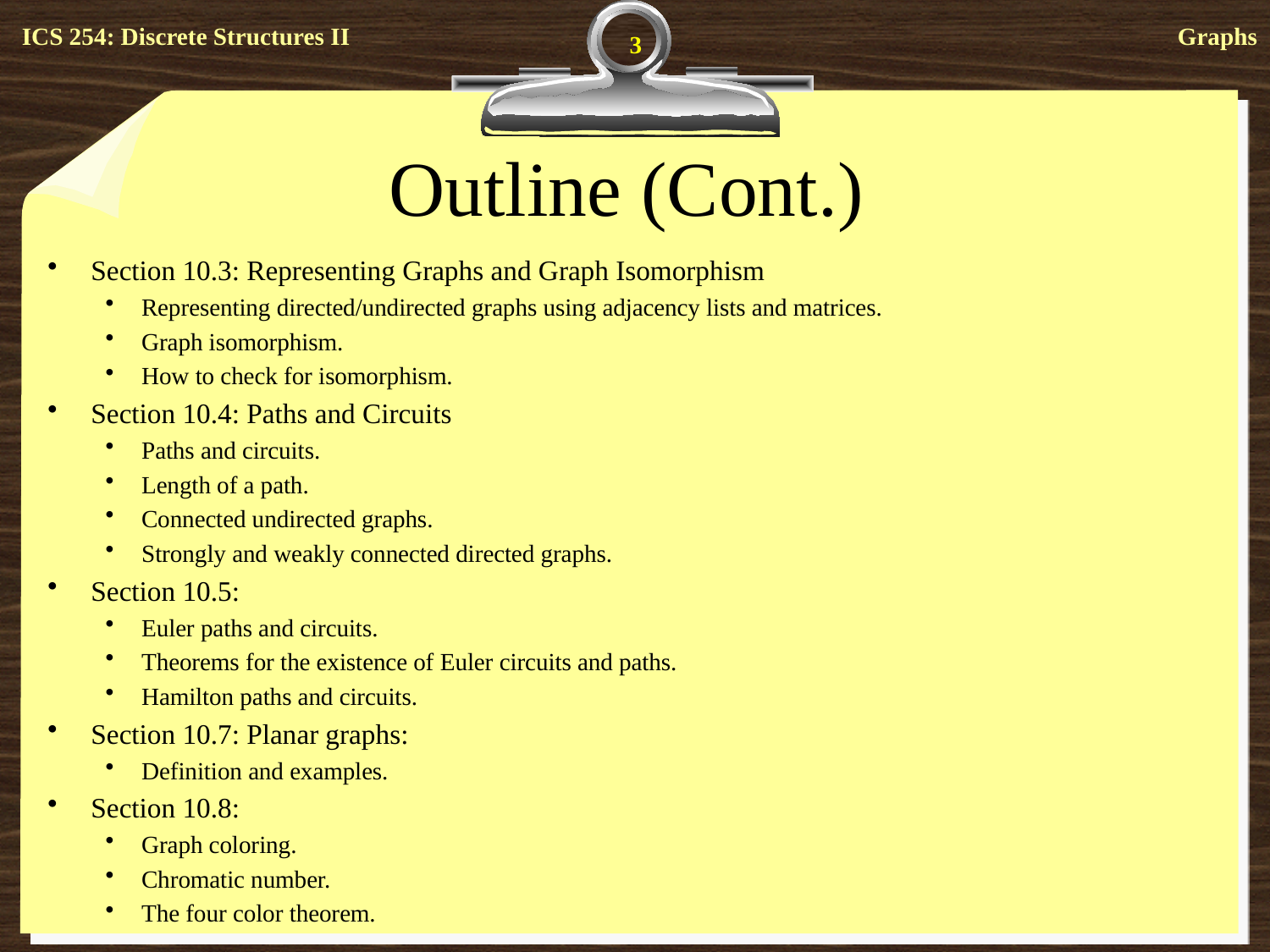

3
# Outline (Cont.)
Section 10.3: Representing Graphs and Graph Isomorphism
Representing directed/undirected graphs using adjacency lists and matrices.
Graph isomorphism.
How to check for isomorphism.
Section 10.4: Paths and Circuits
Paths and circuits.
Length of a path.
Connected undirected graphs.
Strongly and weakly connected directed graphs.
Section 10.5:
Euler paths and circuits.
Theorems for the existence of Euler circuits and paths.
Hamilton paths and circuits.
Section 10.7: Planar graphs:
Definition and examples.
Section 10.8:
Graph coloring.
Chromatic number.
The four color theorem.